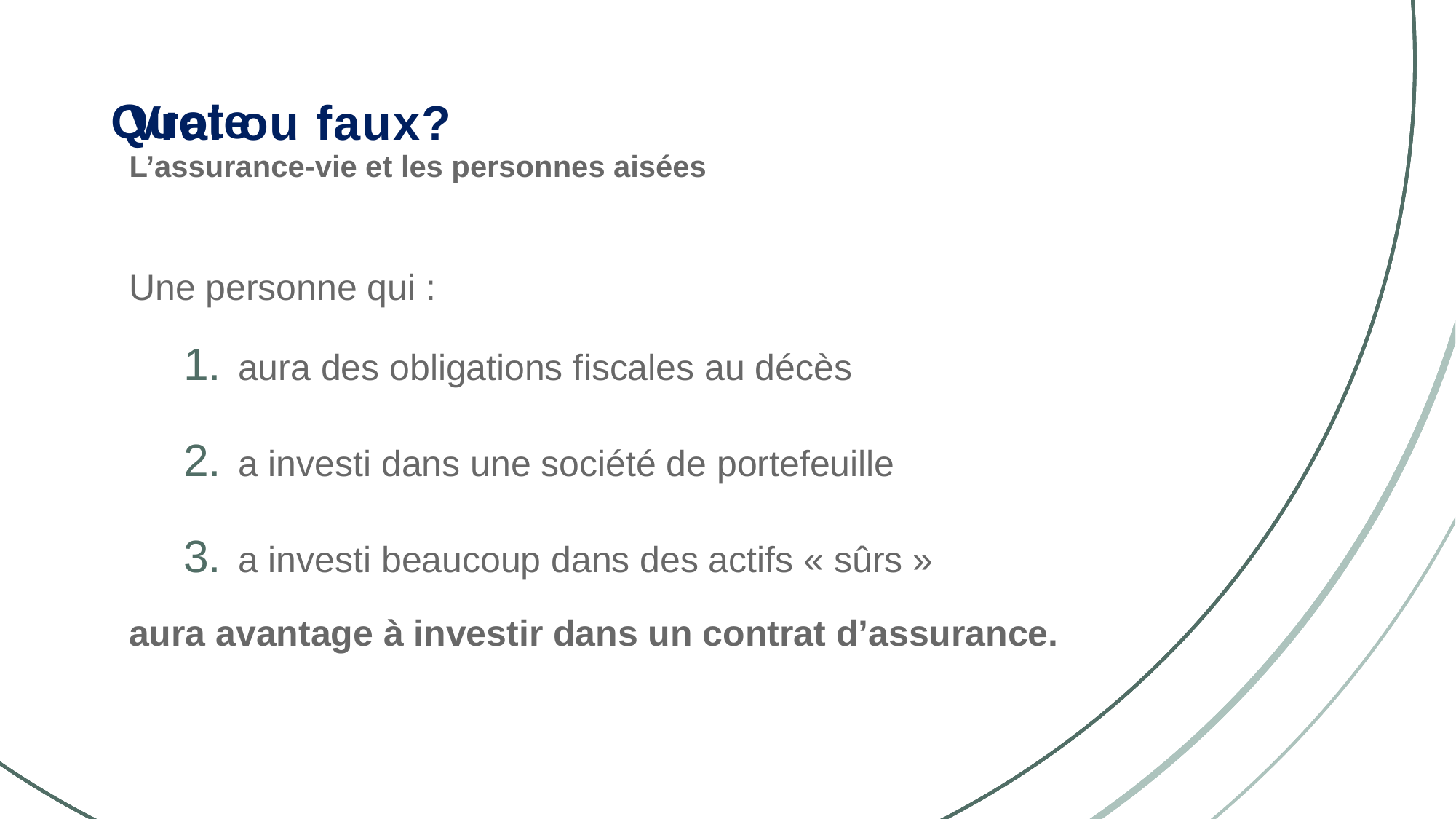

# Quote
Vrai ou faux?
L’assurance-vie et les personnes aisées
Une personne qui :
aura des obligations fiscales au décès
a investi dans une société de portefeuille
a investi beaucoup dans des actifs « sûrs »
aura avantage à investir dans un contrat d’assurance.